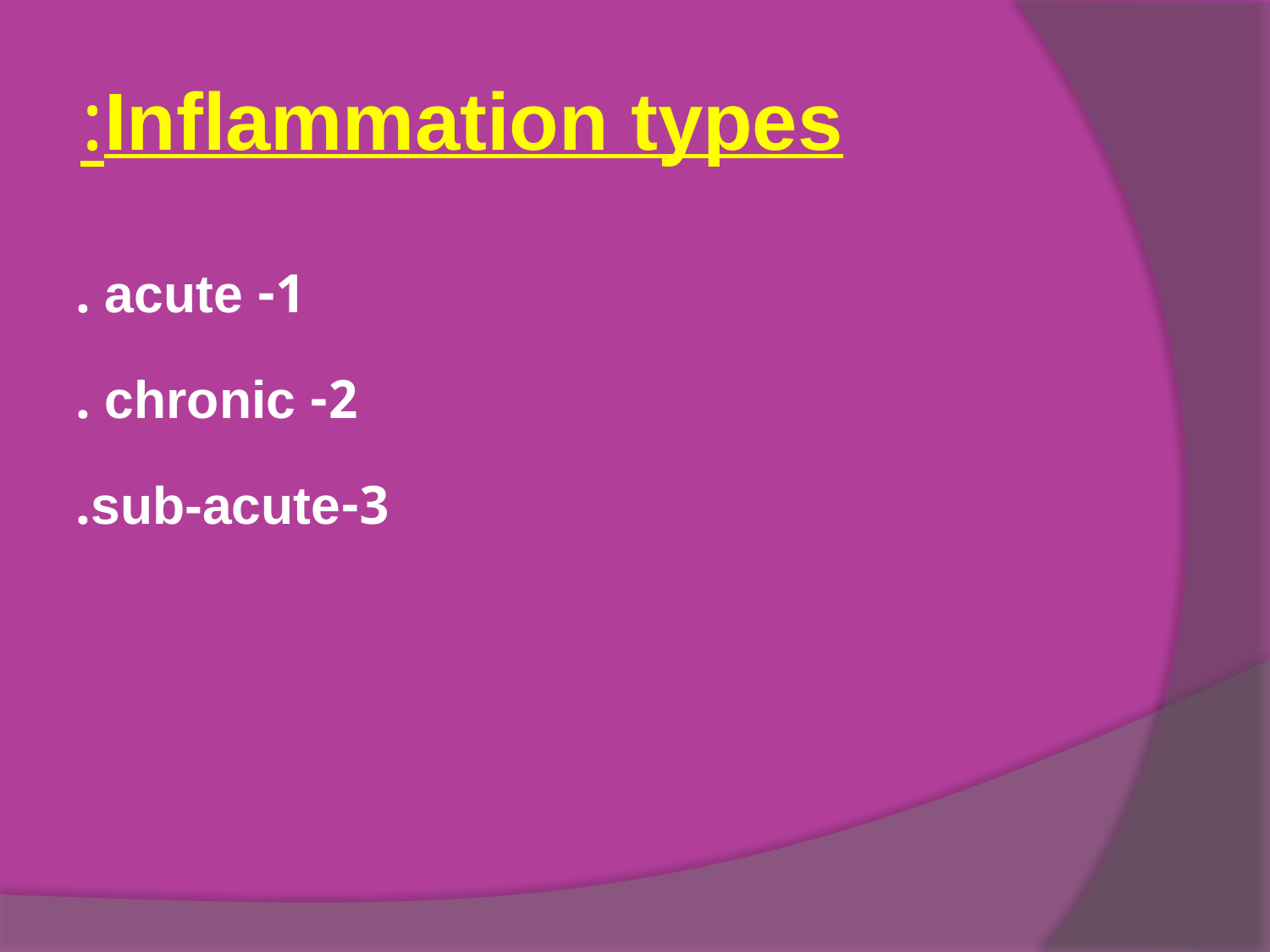

# Inflammation types:
1- acute .
2- chronic .
3-sub-acute.